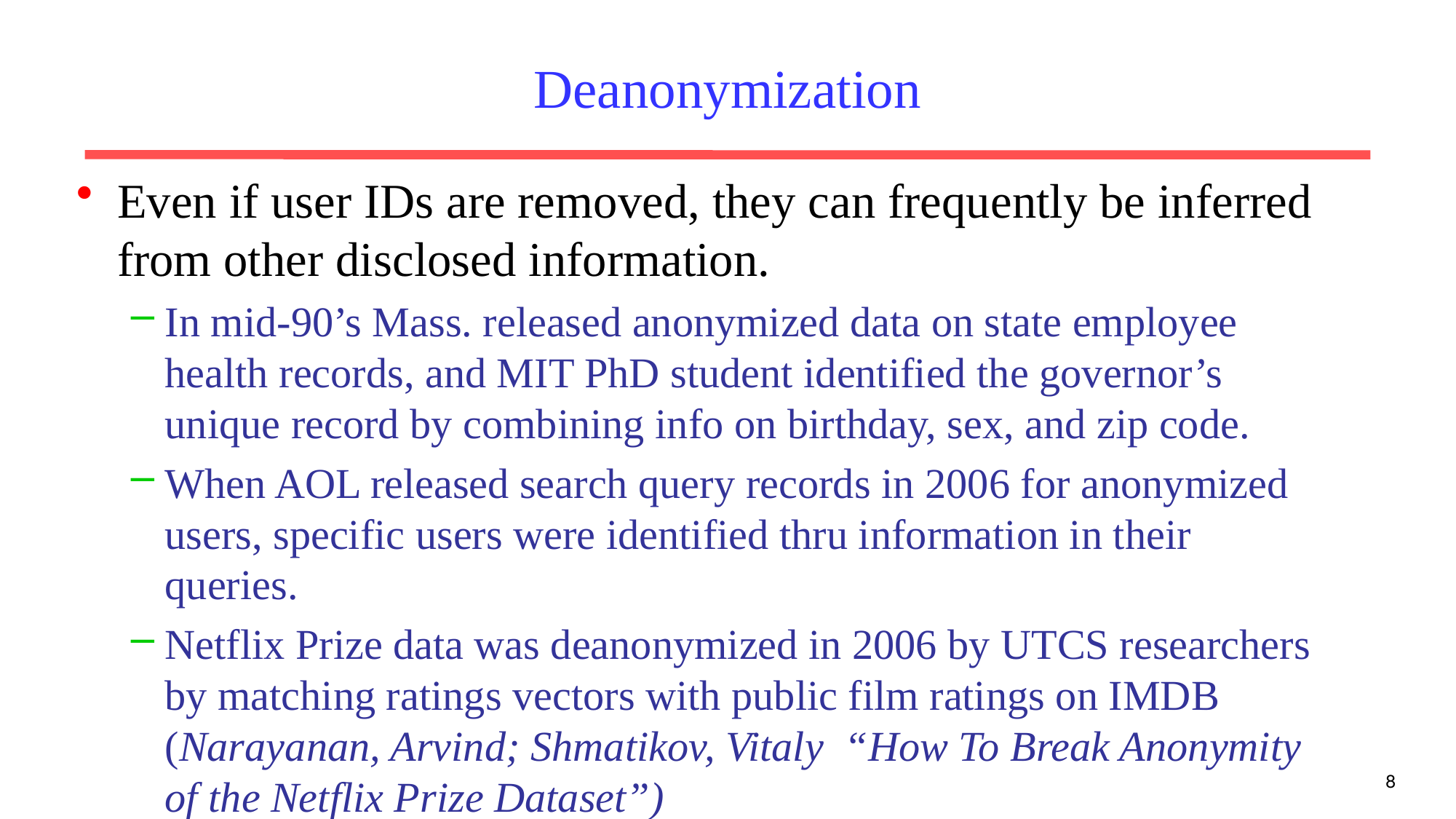

# Deanonymization
Even if user IDs are removed, they can frequently be inferred from other disclosed information.
In mid-90’s Mass. released anonymized data on state employee health records, and MIT PhD student identified the governor’s unique record by combining info on birthday, sex, and zip code.
When AOL released search query records in 2006 for anonymized users, specific users were identified thru information in their queries.
Netflix Prize data was deanonymized in 2006 by UTCS researchers by matching ratings vectors with public film ratings on IMDB (Narayanan, Arvind; Shmatikov, Vitaly  “How To Break Anonymity of the Netflix Prize Dataset”)
8